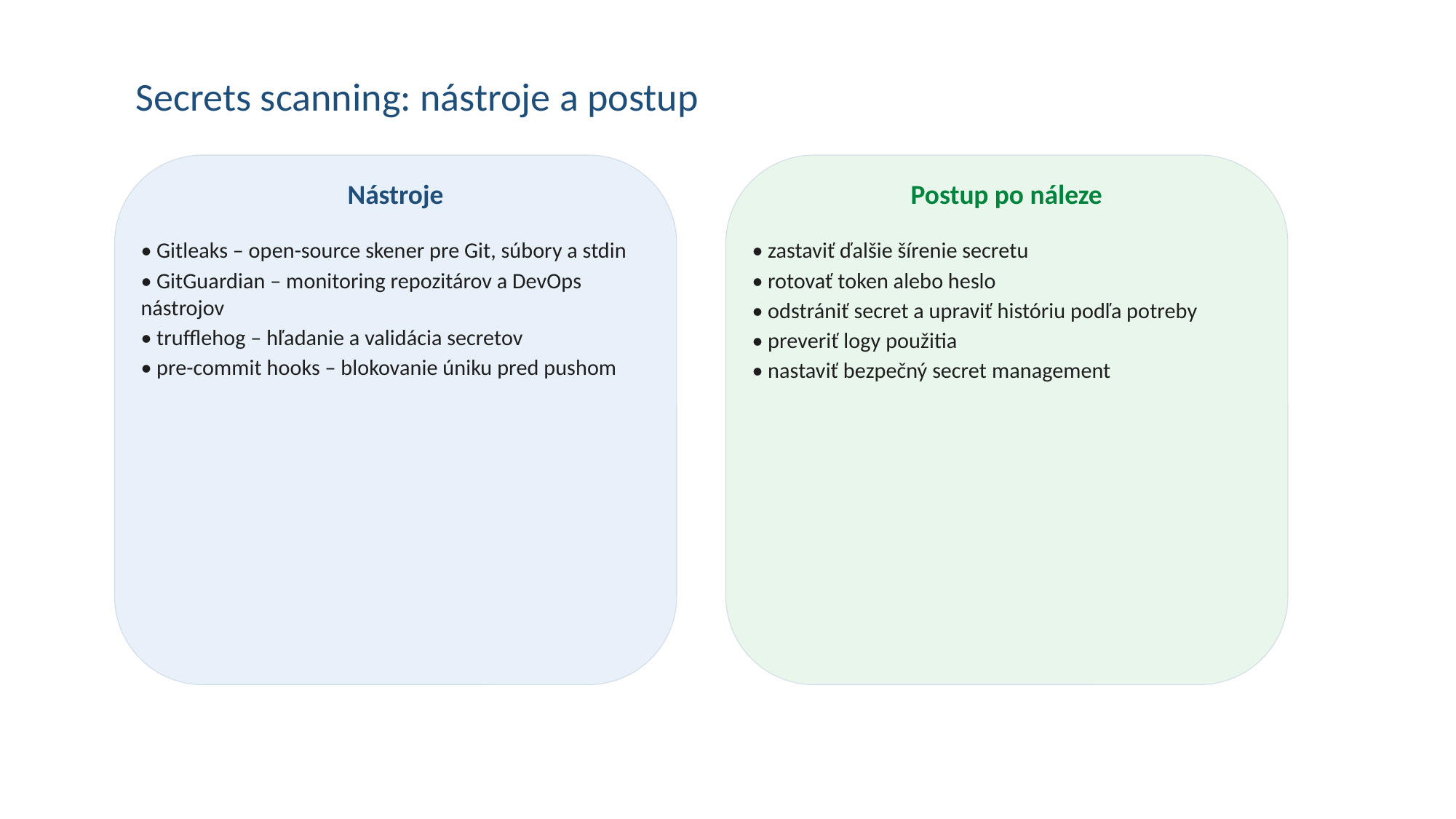

# Secrets scanning: nástroje a postup

Nástroje
Postup po náleze
• Gitleaks – open-source skener pre Git, súbory a stdin
• GitGuardian – monitoring repozitárov a DevOps nástrojov
• trufflehog – hľadanie a validácia secretov
• pre-commit hooks – blokovanie úniku pred pushom
• zastaviť ďalšie šírenie secretu
• rotovať token alebo heslo
• odstrániť secret a upraviť históriu podľa potreby
• preveriť logy použitia
• nastaviť bezpečný secret management